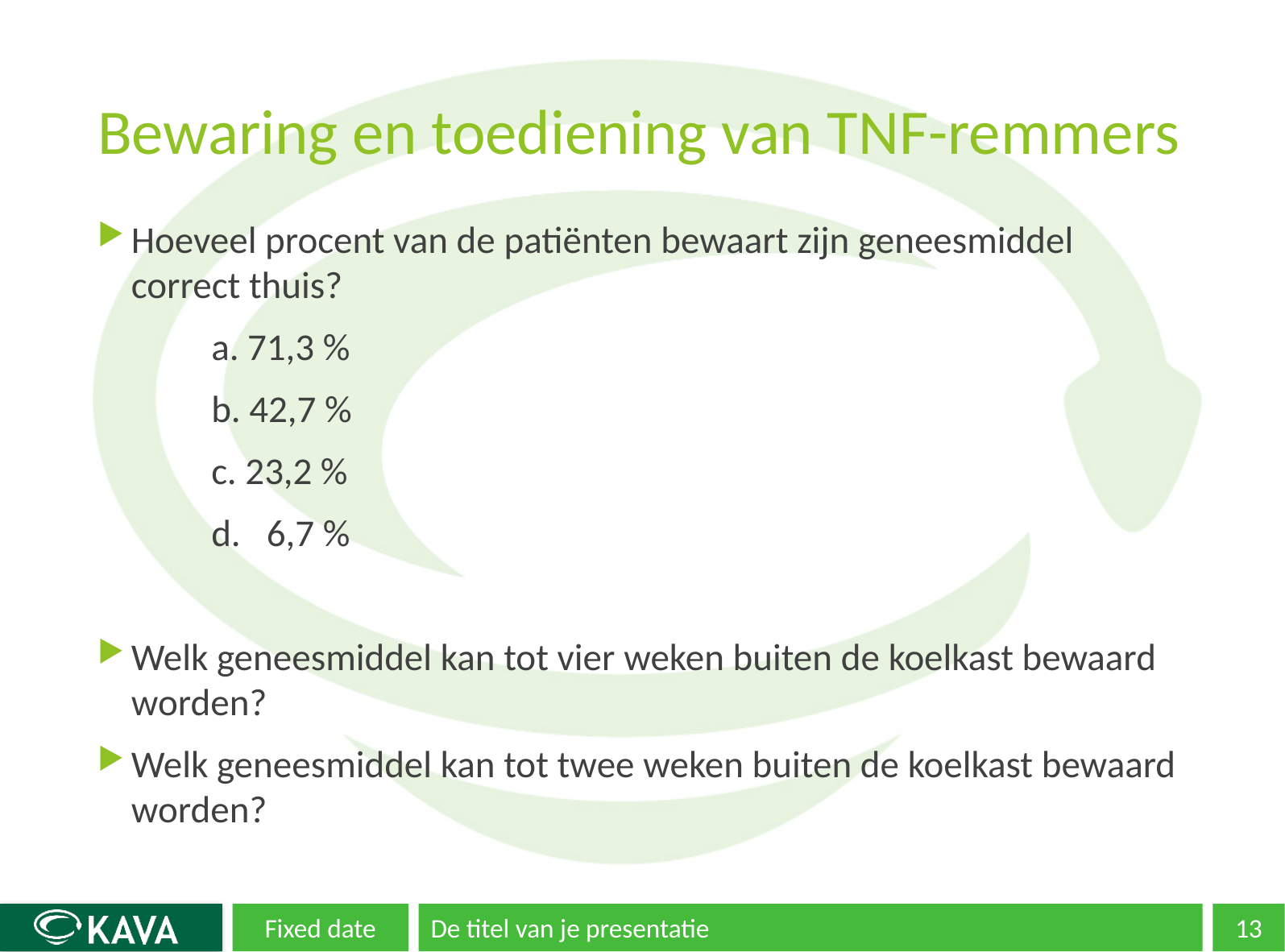

# Bewaring en toediening van TNF-remmers
Hoeveel procent van de patiënten bewaart zijn geneesmiddel correct thuis?
		a. 71,3 %
		b. 42,7 %
		c. 23,2 %
		d.   6,7 %

Welk geneesmiddel kan tot vier weken buiten de koelkast bewaard worden?
Welk geneesmiddel kan tot twee weken buiten de koelkast bewaard worden?

Fixed date
De titel van je presentatie
13